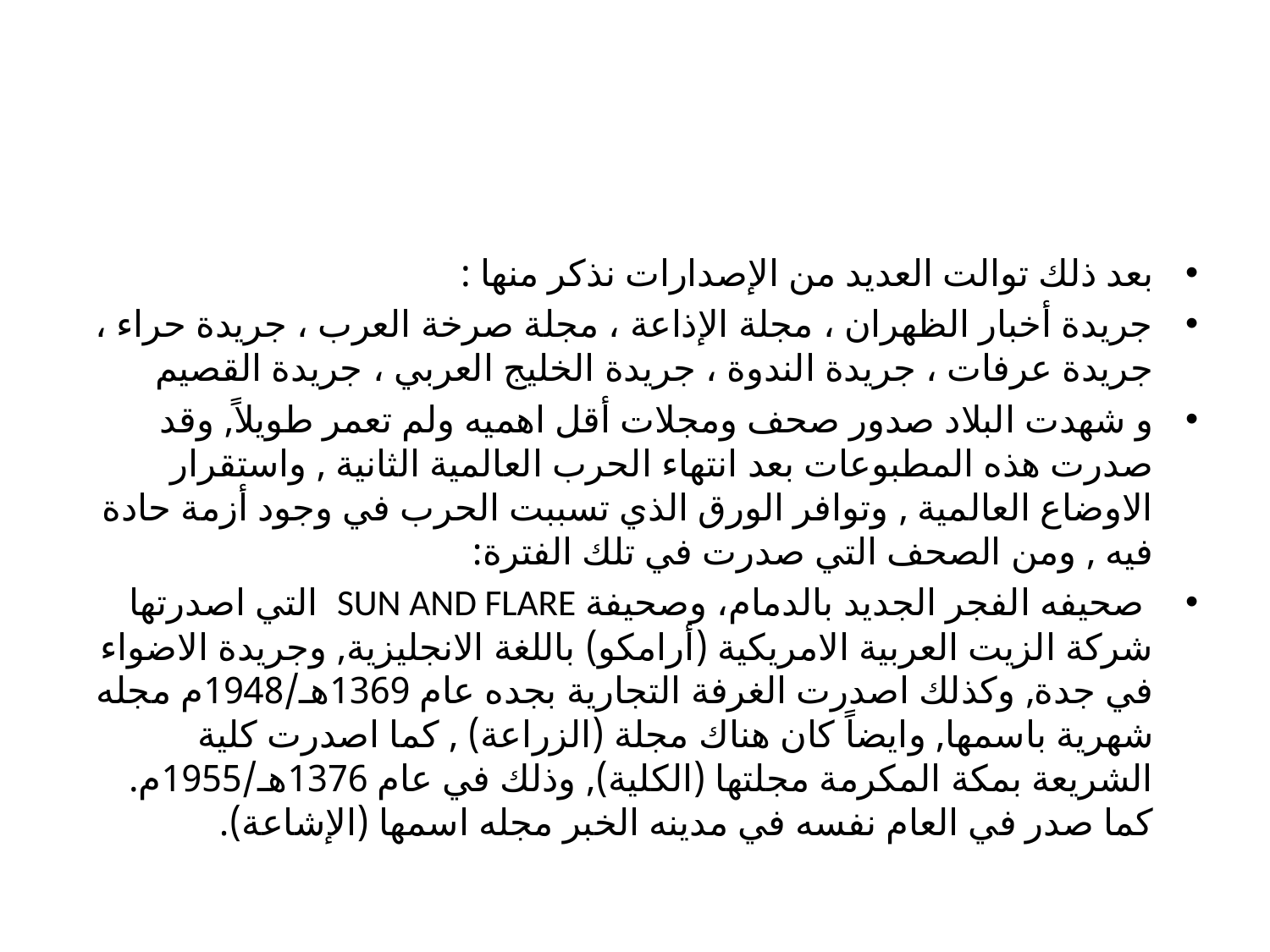

#
بعد ذلك توالت العديد من الإصدارات نذكر منها :
جريدة أخبار الظهران ، مجلة الإذاعة ، مجلة صرخة العرب ، جريدة حراء ، جريدة عرفات ، جريدة الندوة ، جريدة الخليج العربي ، جريدة القصيم
و شهدت البلاد صدور صحف ومجلات أقل اهميه ولم تعمر طويلاً, وقد صدرت هذه المطبوعات بعد انتهاء الحرب العالمية الثانية , واستقرار الاوضاع العالمية , وتوافر الورق الذي تسببت الحرب في وجود أزمة حادة فيه , ومن الصحف التي صدرت في تلك الفترة:
 صحيفه الفجر الجديد بالدمام، وصحيفة SUN AND FLARE  التي اصدرتها شركة الزيت العربية الامريكية (أرامكو) باللغة الانجليزية, وجريدة الاضواء في جدة, وكذلك اصدرت الغرفة التجارية بجده عام 1369هـ/1948م مجله شهرية باسمها, وايضاً كان هناك مجلة (الزراعة) , كما اصدرت كلية الشريعة بمكة المكرمة مجلتها (الكلية), وذلك في عام 1376هـ/1955م. كما صدر في العام نفسه في مدينه الخبر مجله اسمها (الإشاعة).